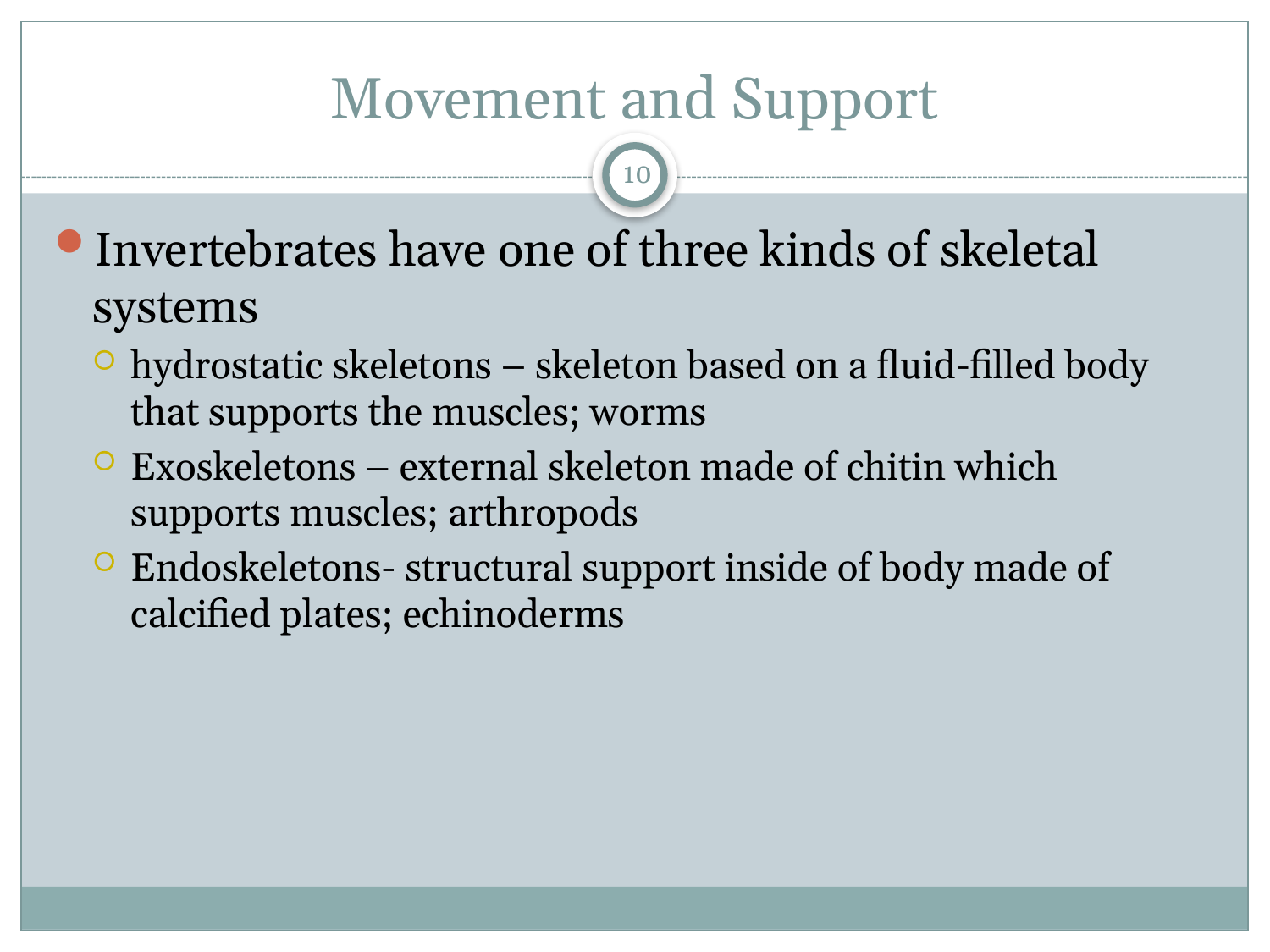

# Movement and Support
10
Invertebrates have one of three kinds of skeletal systems
hydrostatic skeletons – skeleton based on a fluid-filled body that supports the muscles; worms
Exoskeletons – external skeleton made of chitin which supports muscles; arthropods
Endoskeletons- structural support inside of body made of calcified plates; echinoderms